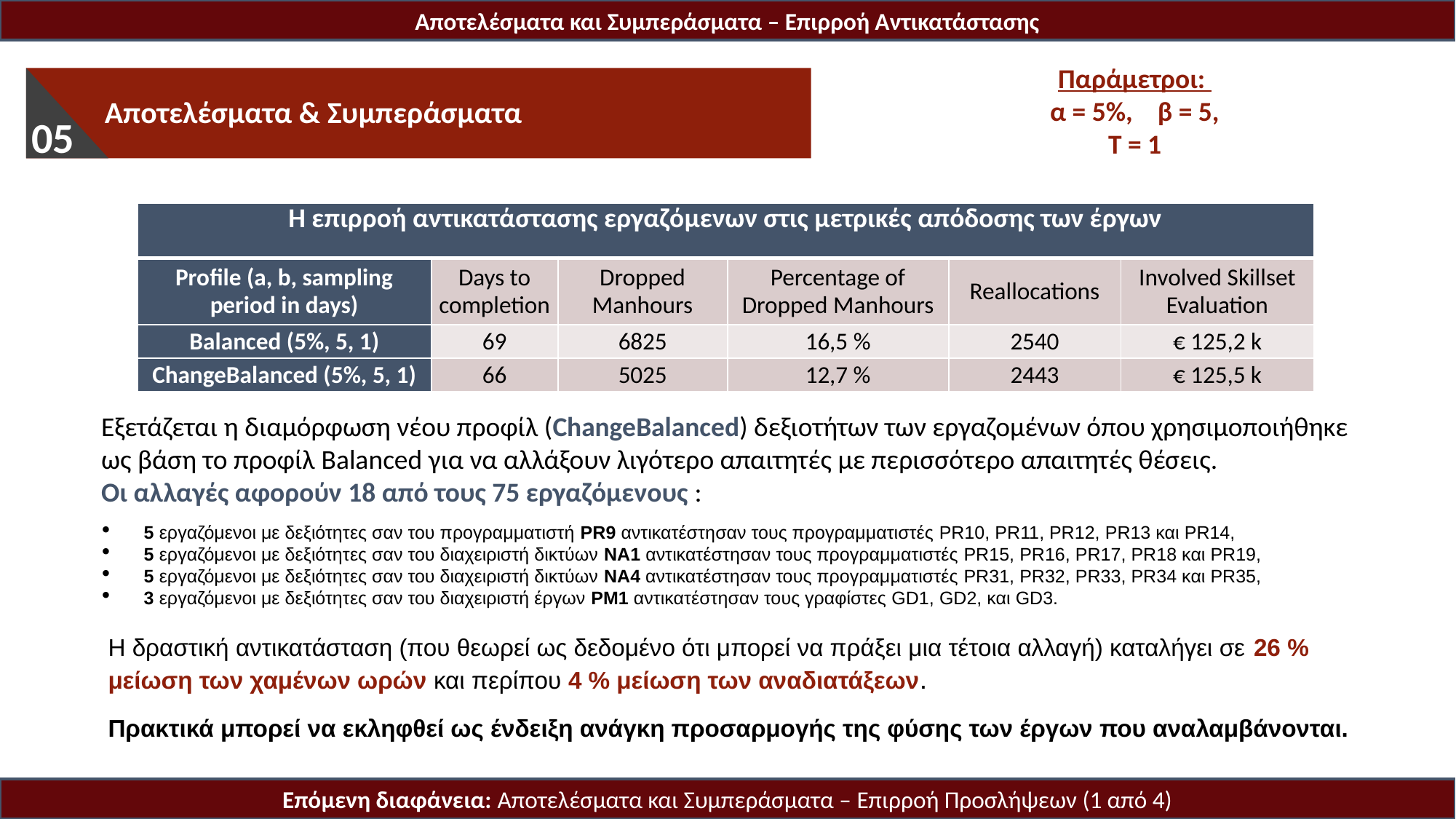

Αποτελέσματα και Συμπεράσματα – Επιρροή Αντικατάστασης
Παράμετροι:
α = 5%,    β = 5,
Τ = 1

 Προτεινόμενη Μοντελοποίηση
01
 Αποτελέσματα & Συμπεράσματα
03
05
| Η επιρροή αντικατάστασης εργαζόμενων στις μετρικές απόδοσης των έργων |  |  |  |  |  |
| --- | --- | --- | --- | --- | --- |
| Profile (a, b, sampling period in days) | Days to completion | Dropped Manhours | Percentage of Dropped Manhours | Reallocations | Involved Skillset Evaluation |
| Balanced (5%, 5, 1) | 69 | 6825 | 16,5 % | 2540 | € 125,2 k |
| ChangeBalanced (5%, 5, 1) | 66 | 5025 | 12,7 % | 2443 | € 125,5 k |
Εξετάζεται η διαμόρφωση νέου προφίλ (ChangeBalanced) δεξιοτήτων των εργαζομένων όπου χρησιμοποιήθηκε
ως βάση το προφίλ Balanced για να αλλάξουν λιγότερο απαιτητές με περισσότερο απαιτητές θέσεις.
Οι αλλαγές αφορούν 18 από τους 75 εργαζόμενους :
5 εργαζόμενοι με δεξιότητες σαν του προγραμματιστή PR9 αντικατέστησαν τους προγραμματιστές PR10, PR11, PR12, PR13 και PR14,
5 εργαζόμενοι με δεξιότητες σαν του διαχειριστή δικτύων NA1 αντικατέστησαν τους προγραμματιστές PR15, PR16, PR17, PR18 και PR19,
5 εργαζόμενοι με δεξιότητες σαν του διαχειριστή δικτύων NA4 αντικατέστησαν τους προγραμματιστές PR31, PR32, PR33, PR34 και PR35,
3 εργαζόμενοι με δεξιότητες σαν του διαχειριστή έργων PM1 αντικατέστησαν τους γραφίστες GD1, GD2, και GD3.
06
Η δραστική αντικατάσταση (που θεωρεί ως δεδομένο ότι μπορεί να πράξει μια τέτοια αλλαγή) καταλήγει σε 26 % μείωση των χαμένων ωρών και περίπου 4 % μείωση των αναδιατάξεων.

Πρακτικά μπορεί να εκληφθεί ως ένδειξη ανάγκη προσαρμογής της φύσης των έργων που αναλαμβάνονται.
Επόμενη διαφάνεια: Αποτελέσματα και Συμπεράσματα – Επιρροή Προσλήψεων (1 από 4)